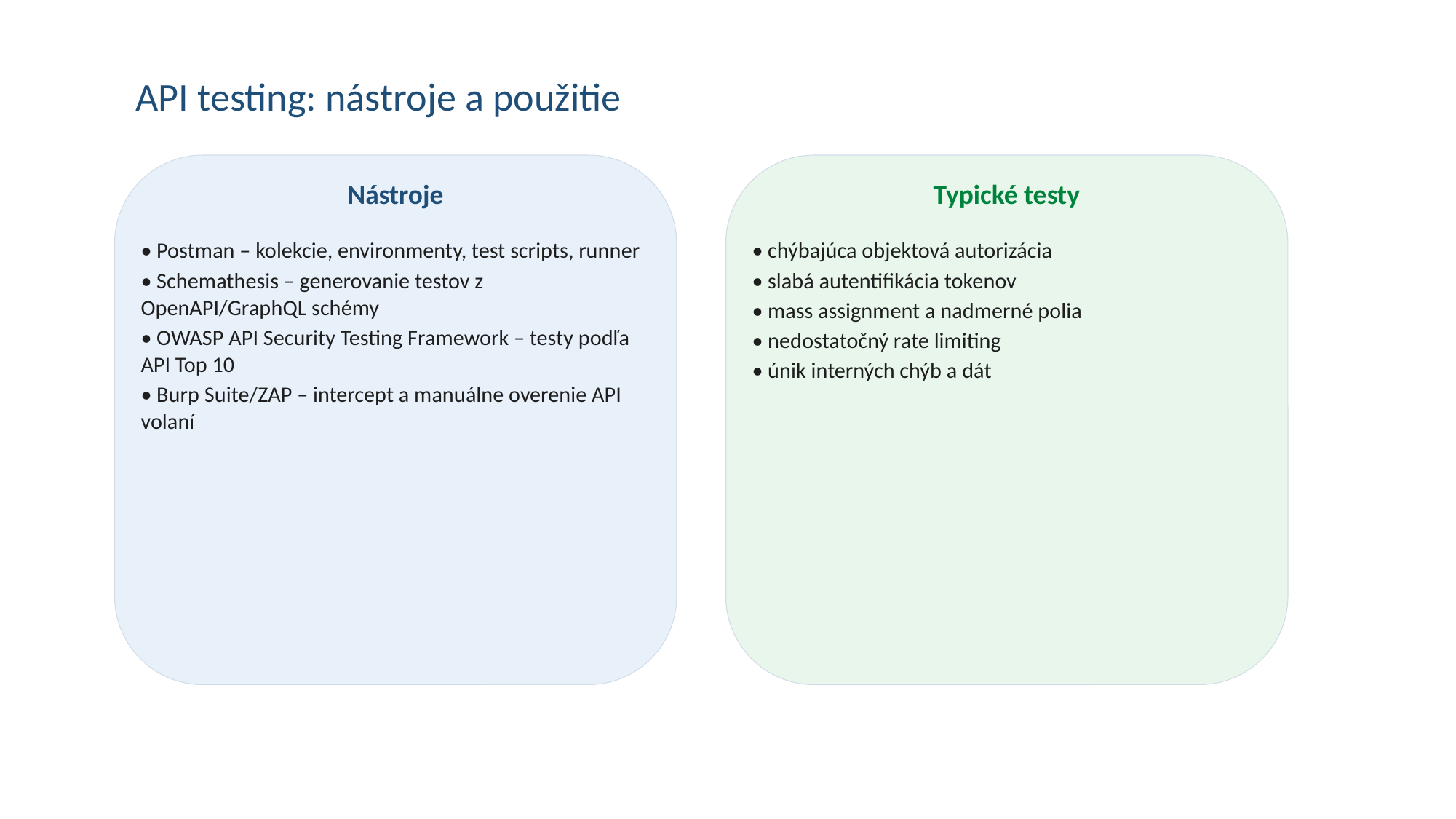

# API testing: nástroje a použitie

Nástroje
Typické testy
• Postman – kolekcie, environmenty, test scripts, runner
• Schemathesis – generovanie testov z OpenAPI/GraphQL schémy
• OWASP API Security Testing Framework – testy podľa API Top 10
• Burp Suite/ZAP – intercept a manuálne overenie API volaní
• chýbajúca objektová autorizácia
• slabá autentifikácia tokenov
• mass assignment a nadmerné polia
• nedostatočný rate limiting
• únik interných chýb a dát